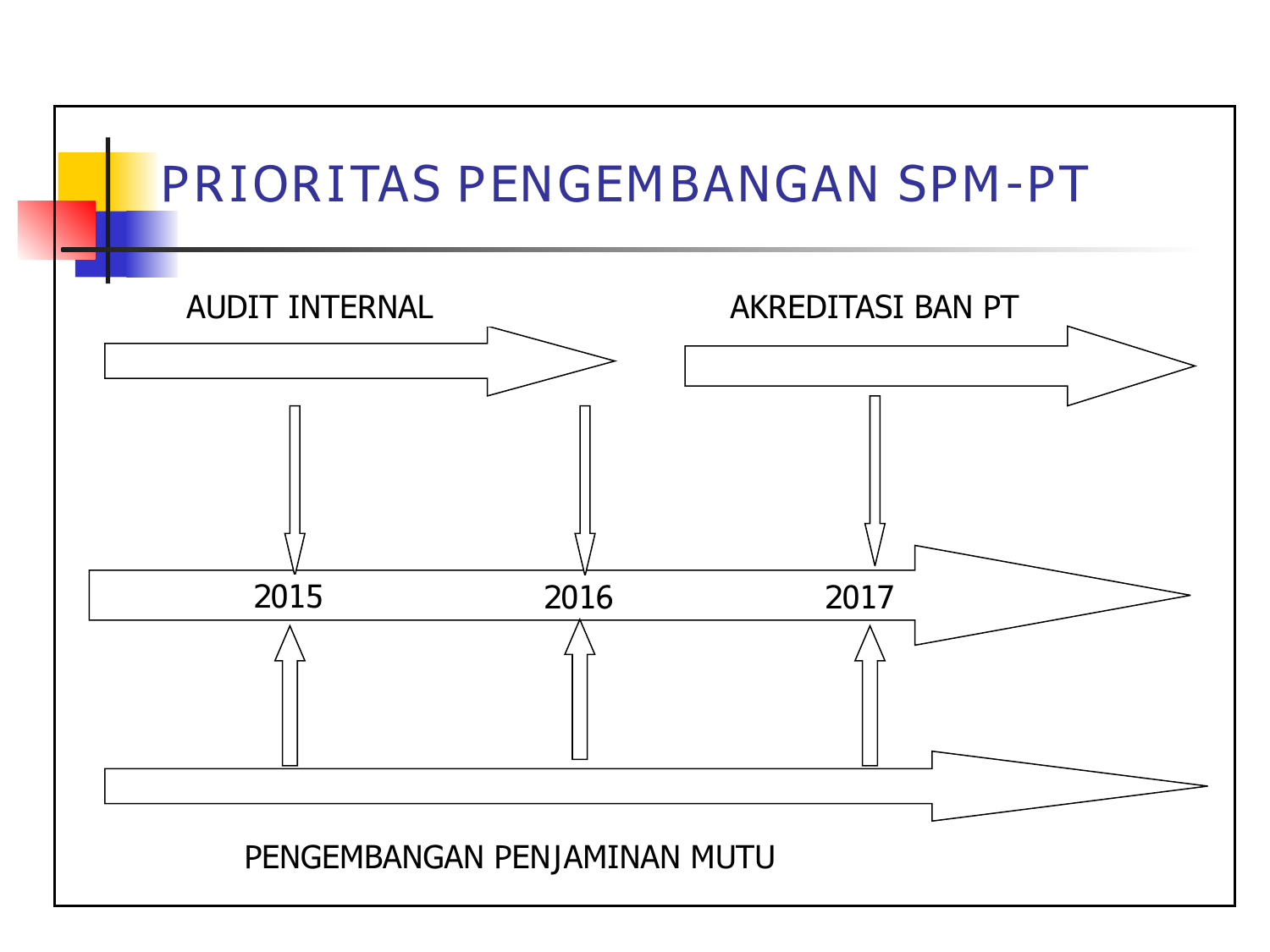

# PRIORITAS PENGEMBANGAN SPM-PT
AUDIT INTERNAL
AKREDITASI BAN PT

2015
2016
2017

PENGEMBANGAN PENJAMINAN MUTU